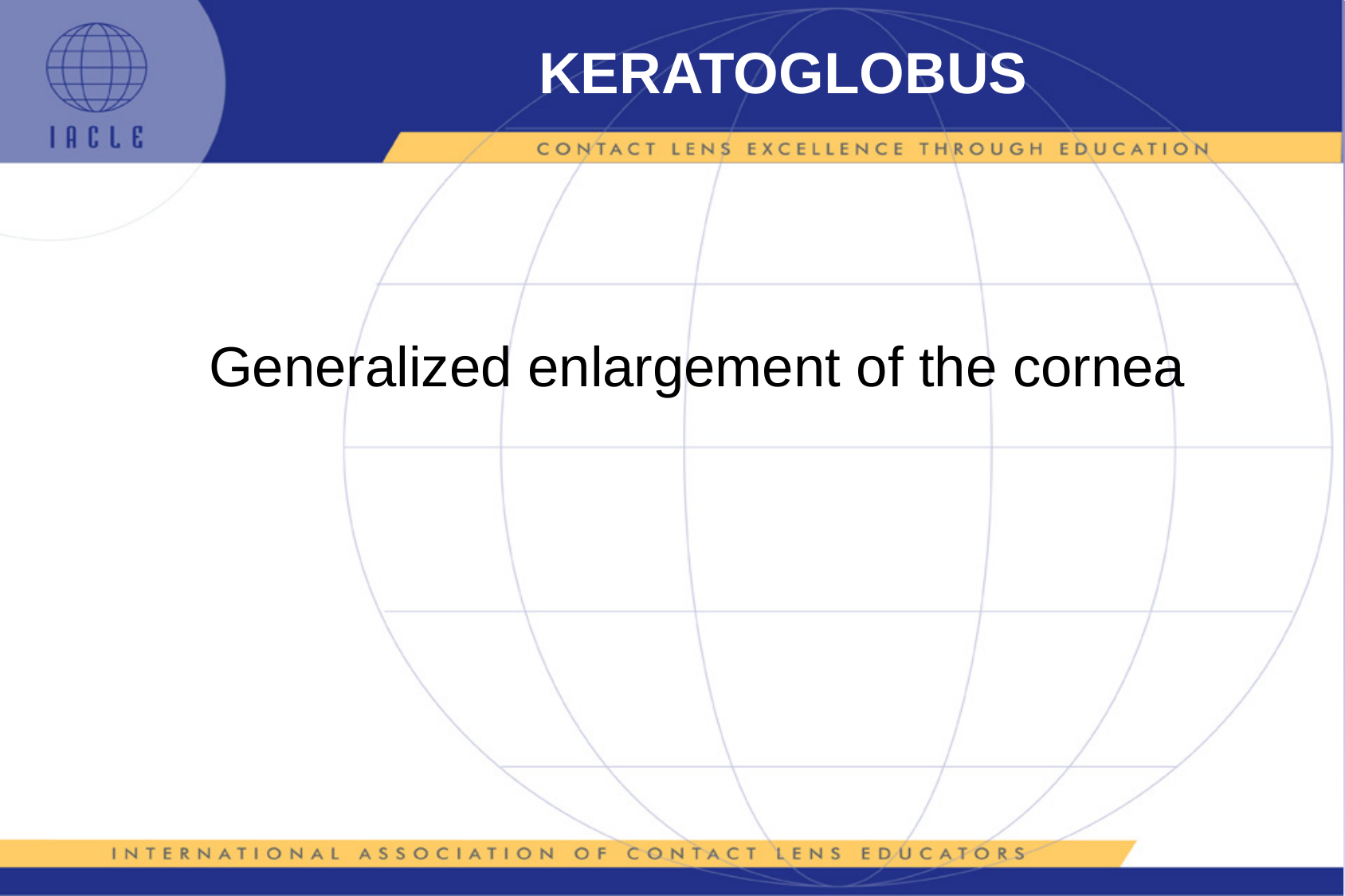

# KERATOGLOBUS
Generalized enlargement of the cornea